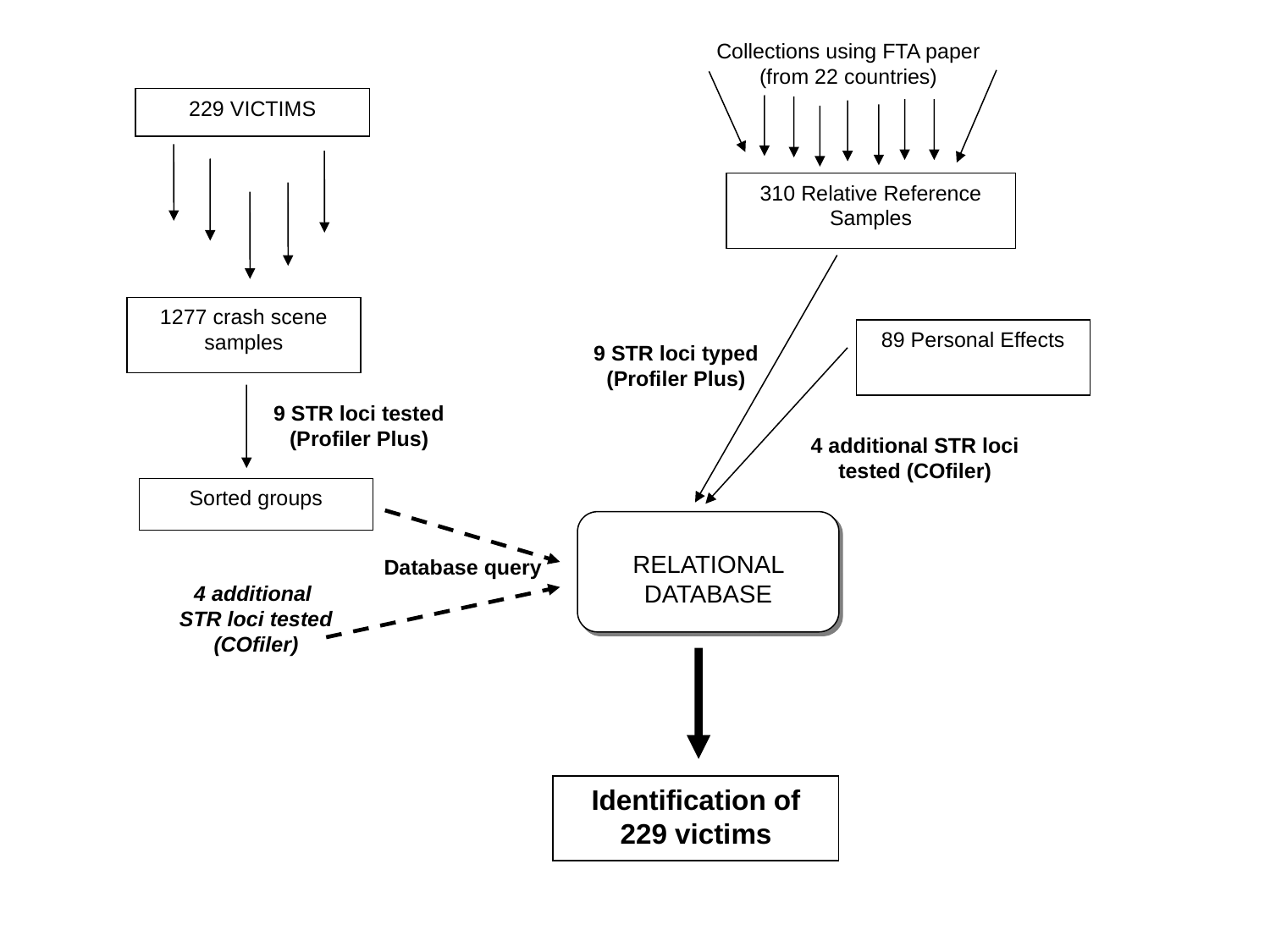

Collections using FTA paper
(from 22 countries)

229 VICTIMS

310 Relative Reference Samples

1277 crash scene samples
89 Personal Effects
9 STR loci typed (Profiler Plus)

9 STR loci tested (Profiler Plus)
4 additional STR loci tested (COfiler)
Sorted groups

RELATIONAL DATABASE
Database query
4 additional
STR loci tested (COfiler)

Identification of 229 victims
Figure 24.3, J.M. Butler (2005) Forensic DNA Typing, 2nd Edition © 2005 Elsevier Academic Press